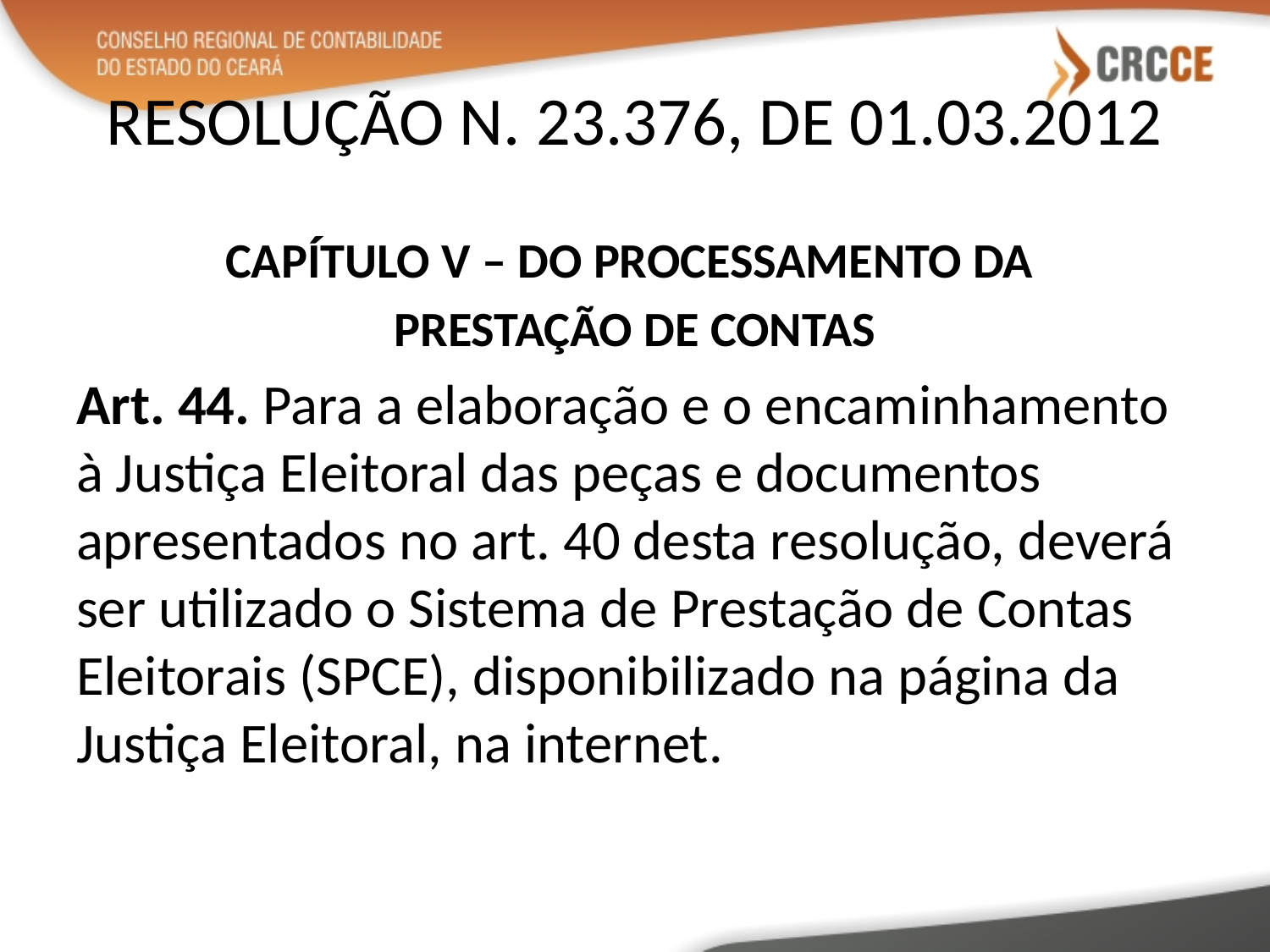

# RESOLUÇÃO N. 23.376, DE 01.03.2012
CAPÍTULO V – DO PROCESSAMENTO DA
PRESTAÇÃO DE CONTAS
Art. 44. Para a elaboração e o encaminhamento à Justiça Eleitoral das peças e documentos apresentados no art. 40 desta resolução, deverá ser utilizado o Sistema de Prestação de Contas Eleitorais (SPCE), disponibilizado na página da Justiça Eleitoral, na internet.